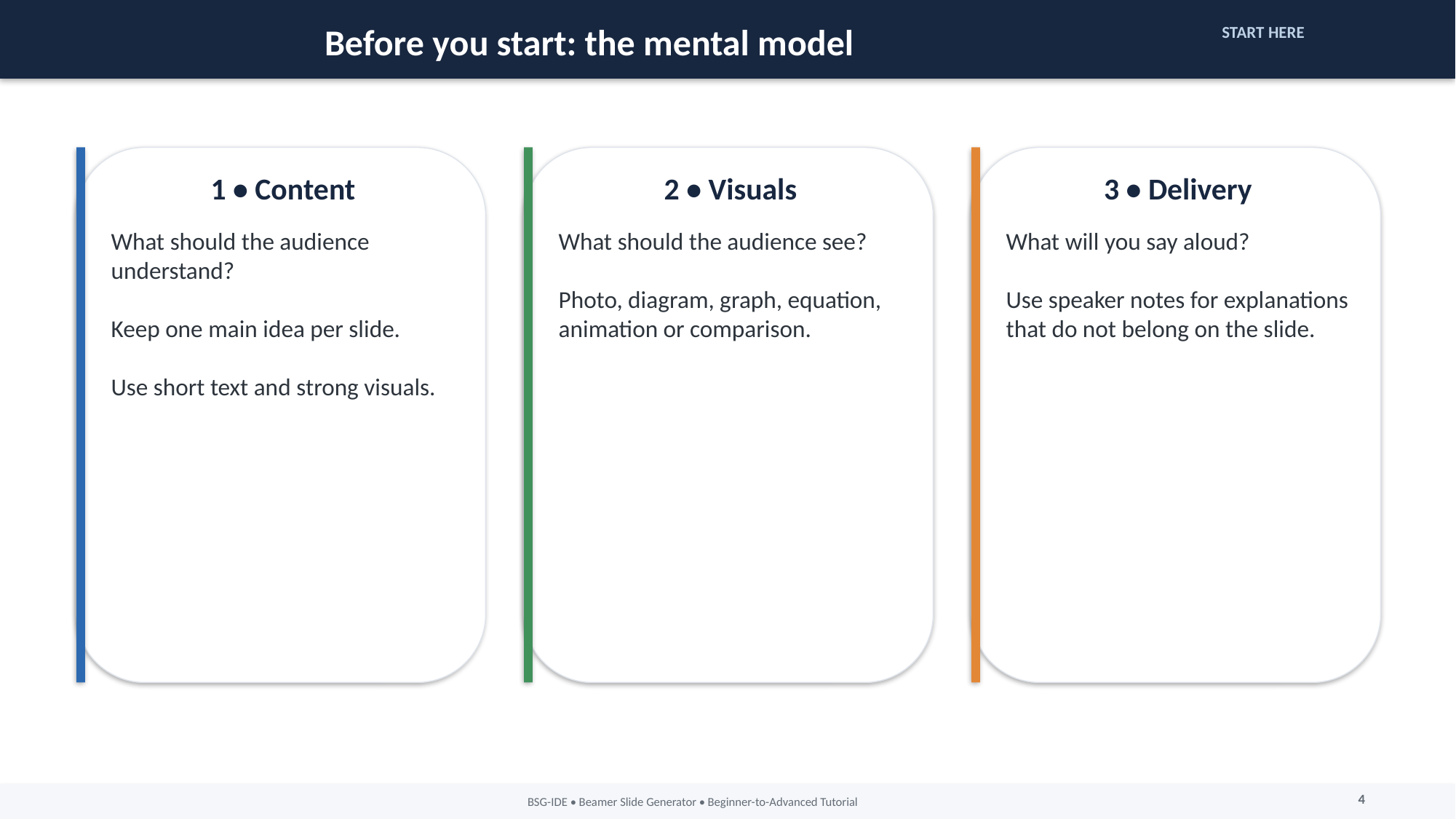

Before you start: the mental model
START HERE

1 • Content
2 • Visuals
3 • Delivery
What should the audience understand?
Keep one main idea per slide.
Use short text and strong visuals.
What should the audience see?
Photo, diagram, graph, equation, animation or comparison.
What will you say aloud?
Use speaker notes for explanations that do not belong on the slide.

4
BSG-IDE • Beamer Slide Generator • Beginner-to-Advanced Tutorial